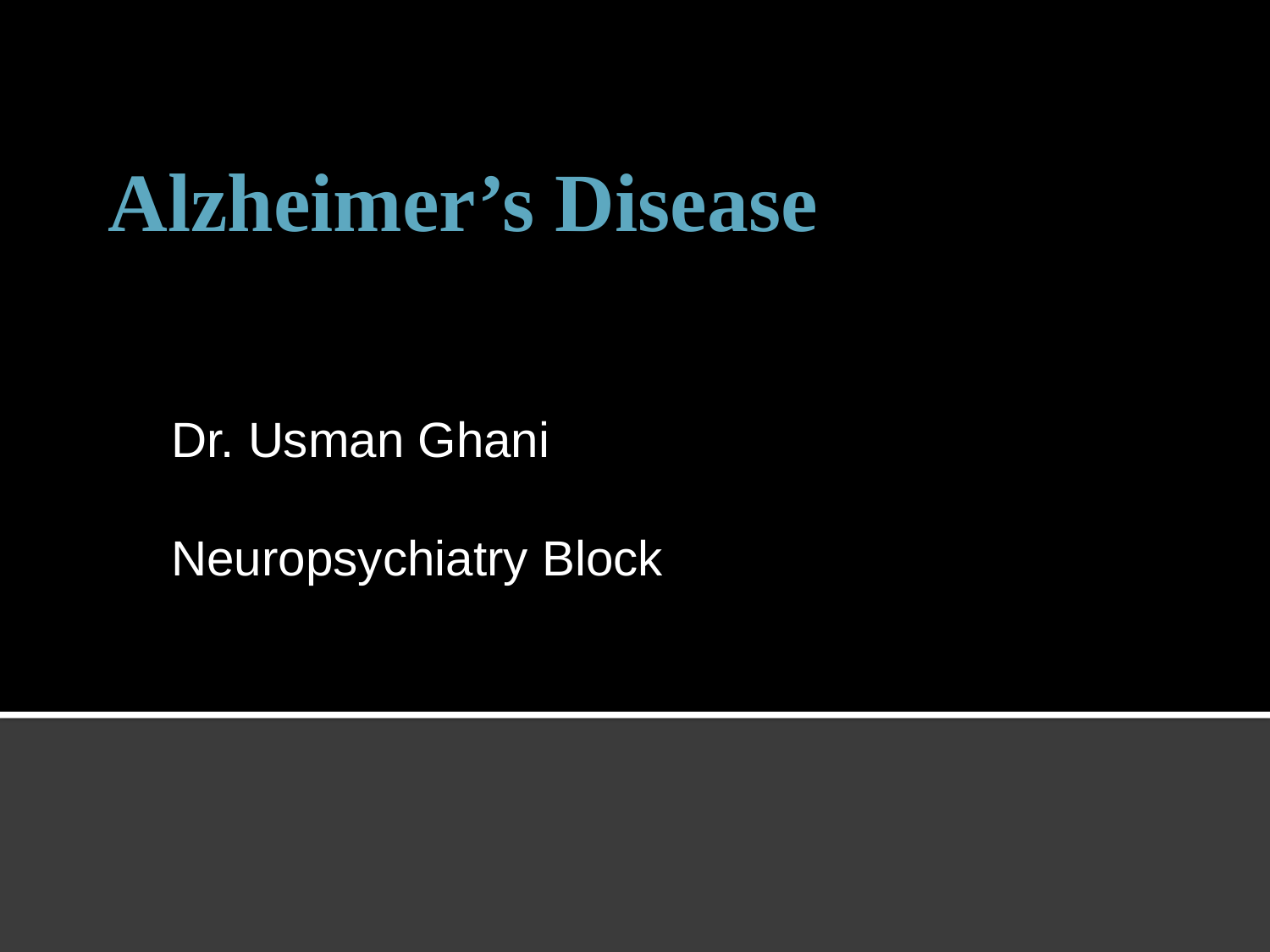

# Alzheimer’s Disease
Dr. Usman Ghani

Neuropsychiatry Block